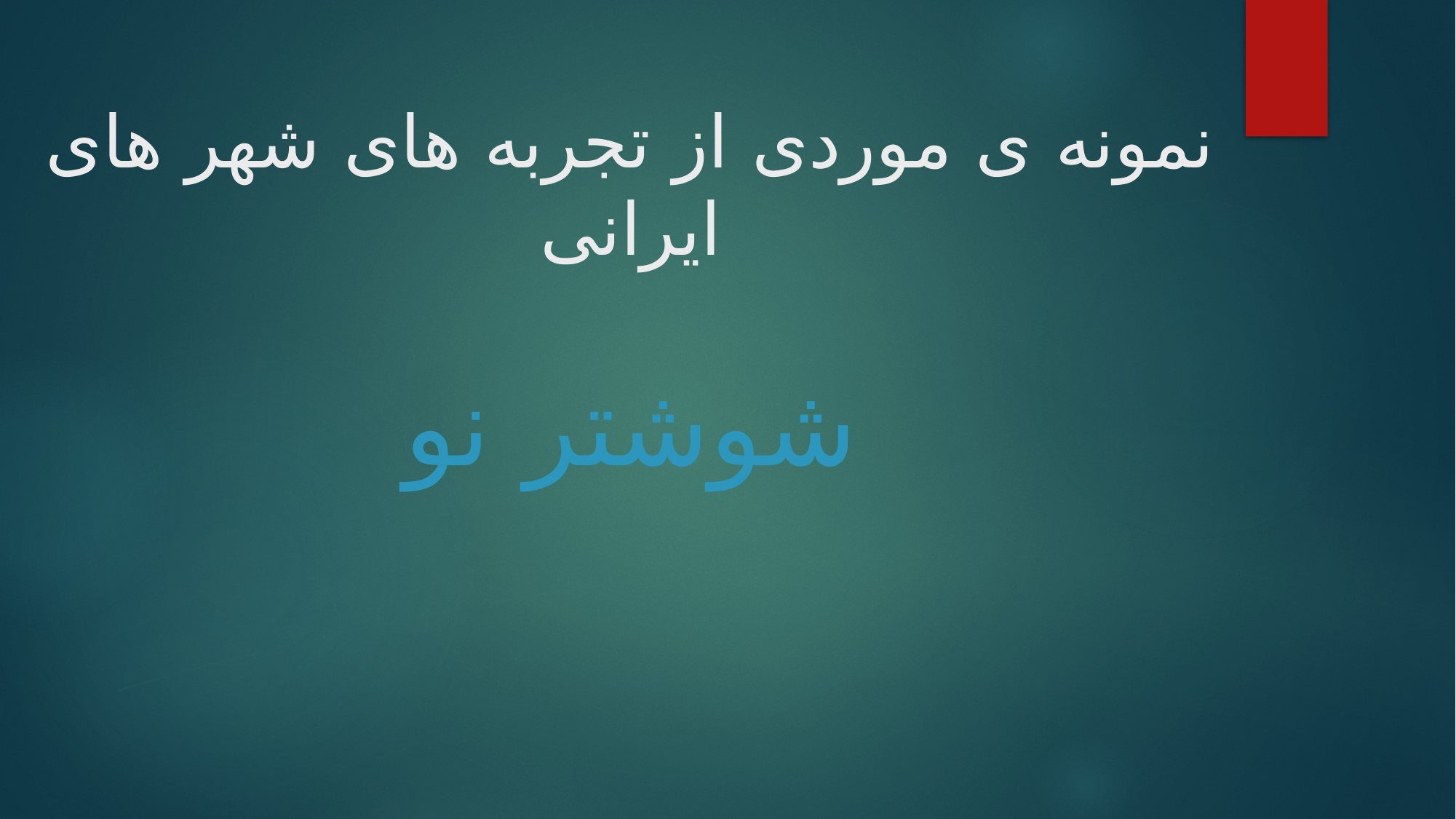

# نمونه ی موردی از تجربه های شهر های ایرانی شوشتر نو